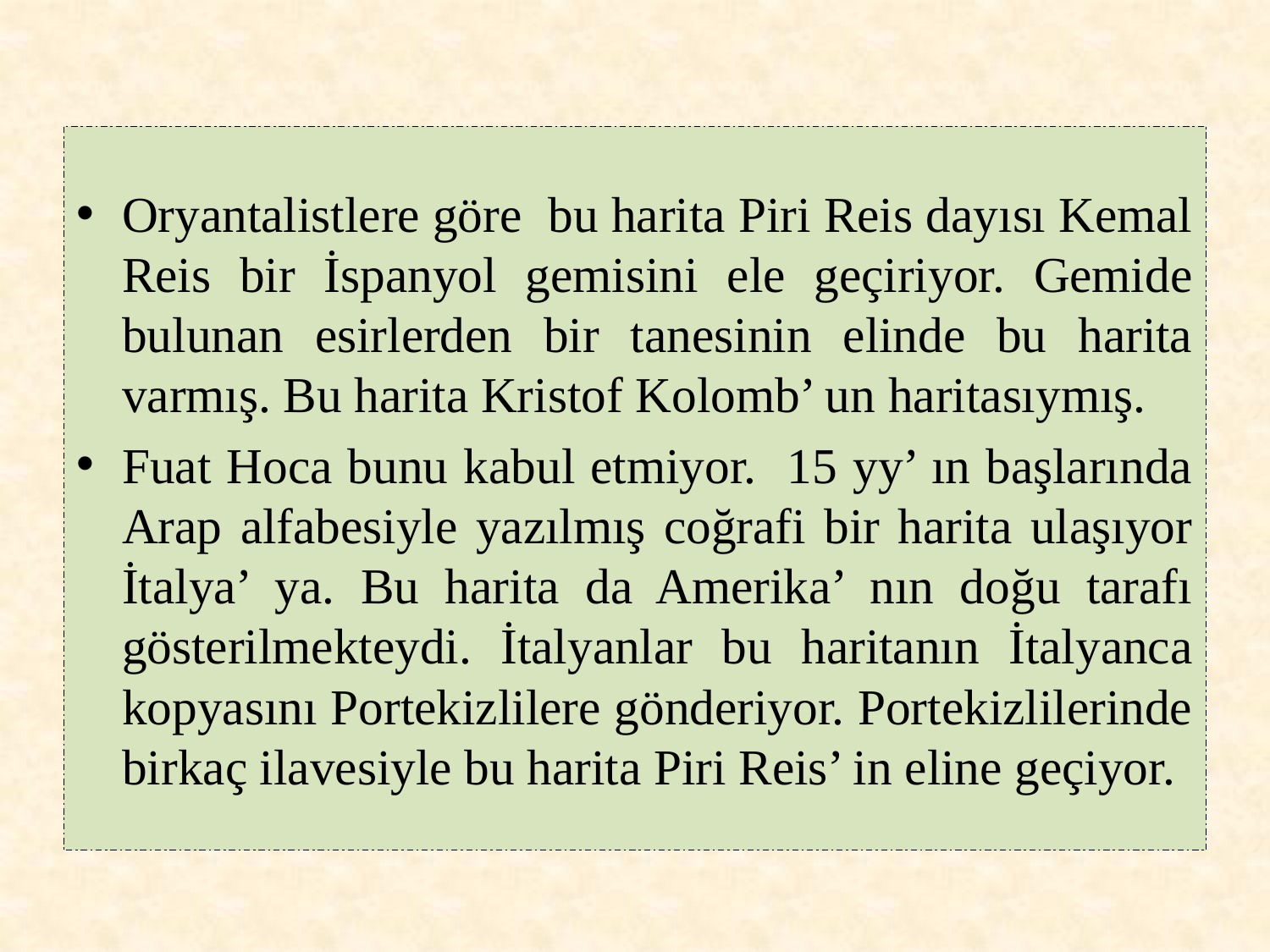

Oryantalistlere göre  bu harita Piri Reis dayısı Kemal Reis bir İspanyol gemisini ele geçiriyor. Gemide bulunan esirlerden bir tanesinin elinde bu harita varmış. Bu harita Kristof Kolomb’ un haritasıymış.
Fuat Hoca bunu kabul etmiyor.  15 yy’ ın başlarında Arap alfabesiyle yazılmış coğrafi bir harita ulaşıyor İtalya’ ya. Bu harita da Amerika’ nın doğu tarafı gösterilmekteydi. İtalyanlar bu haritanın İtalyanca kopyasını Portekizlilere gönderiyor. Portekizlilerinde birkaç ilavesiyle bu harita Piri Reis’ in eline geçiyor.